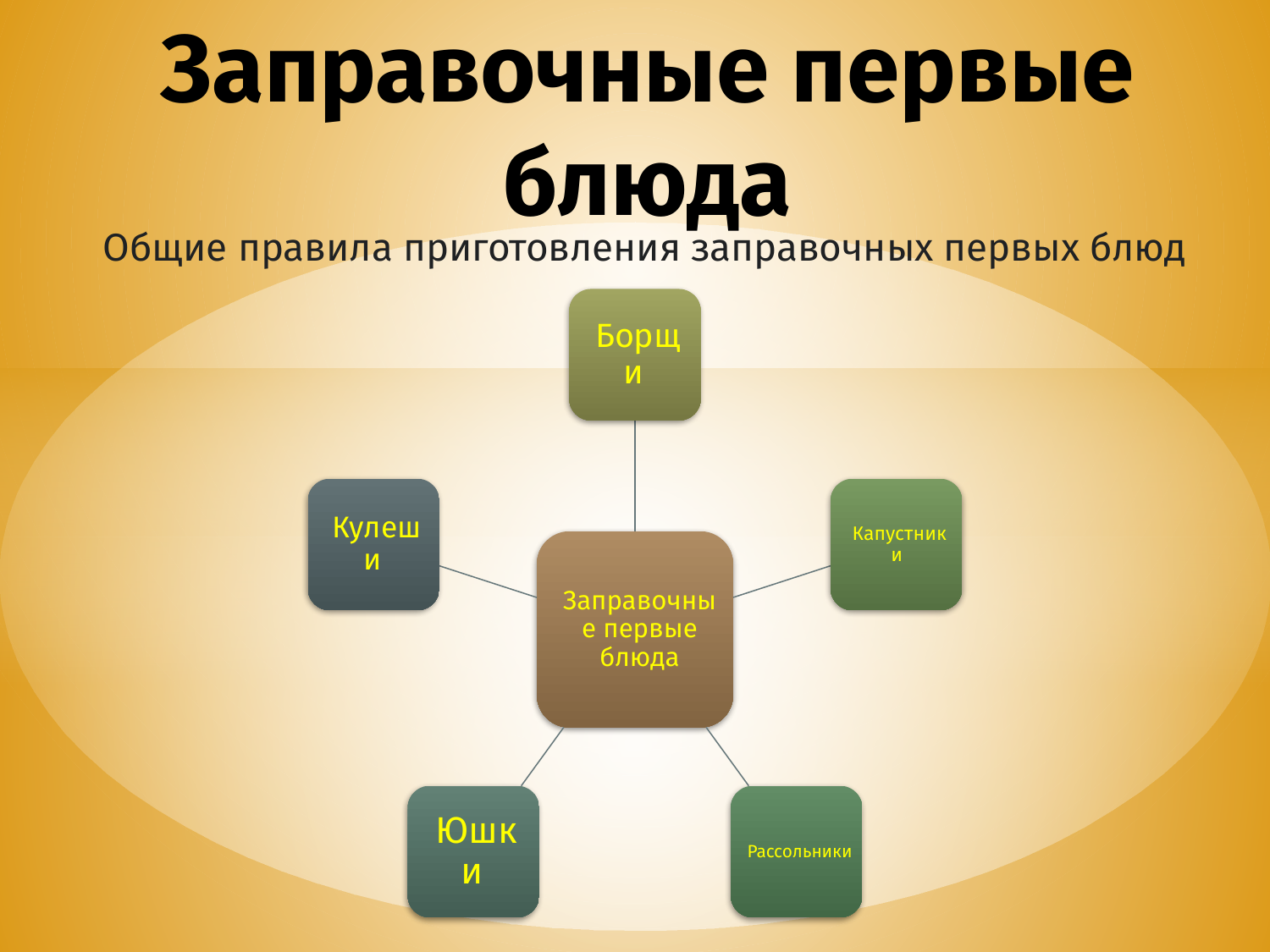

# Заправочные первые блюда
Общие правила приготовления заправочных первых блюд
Заправочные первые блюда
Борщи
Капустники
Рассольники
Юшки
Кулеши